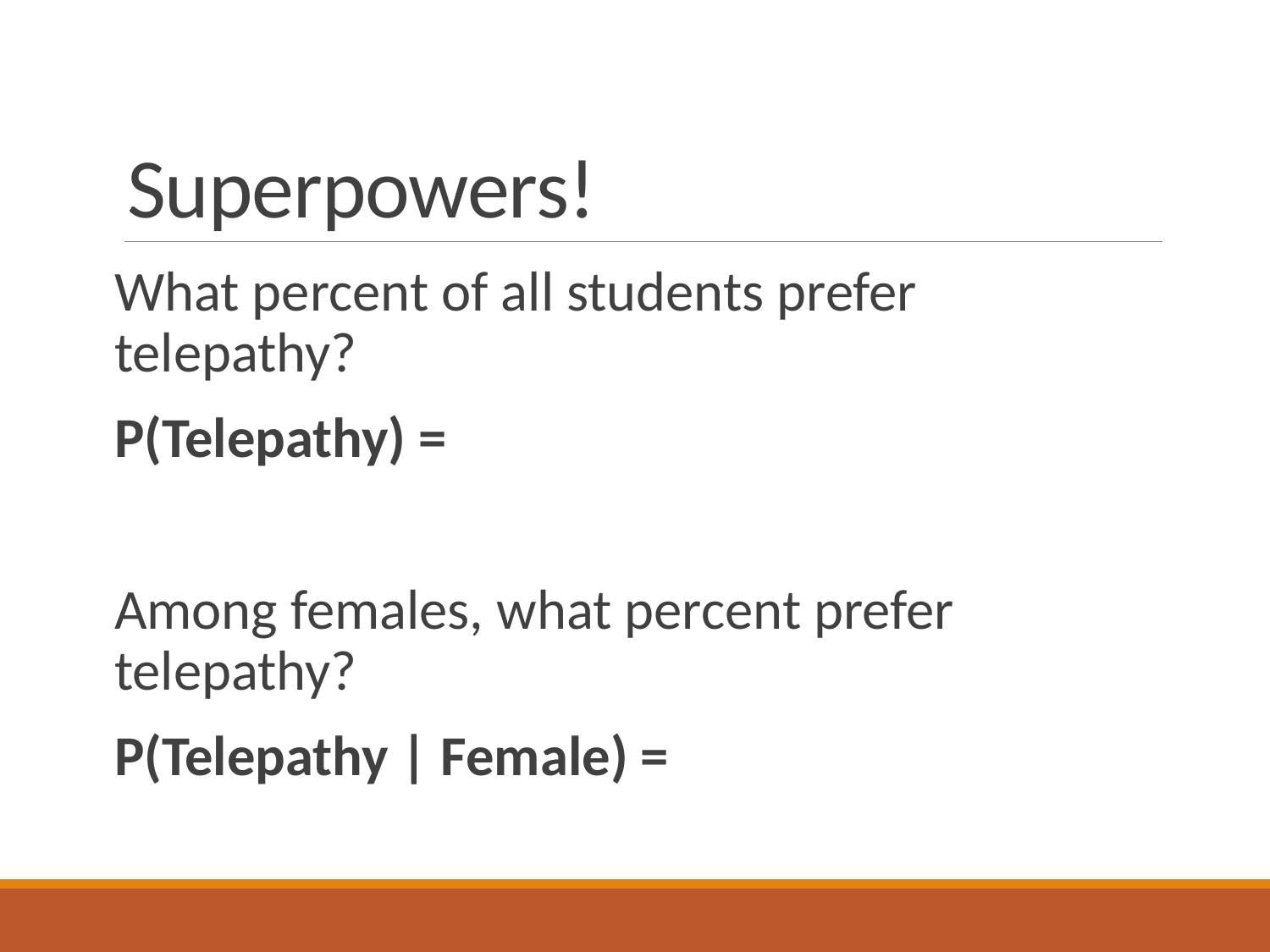

# Superpowers!
What percent of all students prefer telepathy?
P(Telepathy) =

Among females, what percent prefer telepathy?
P(Telepathy | Female) =